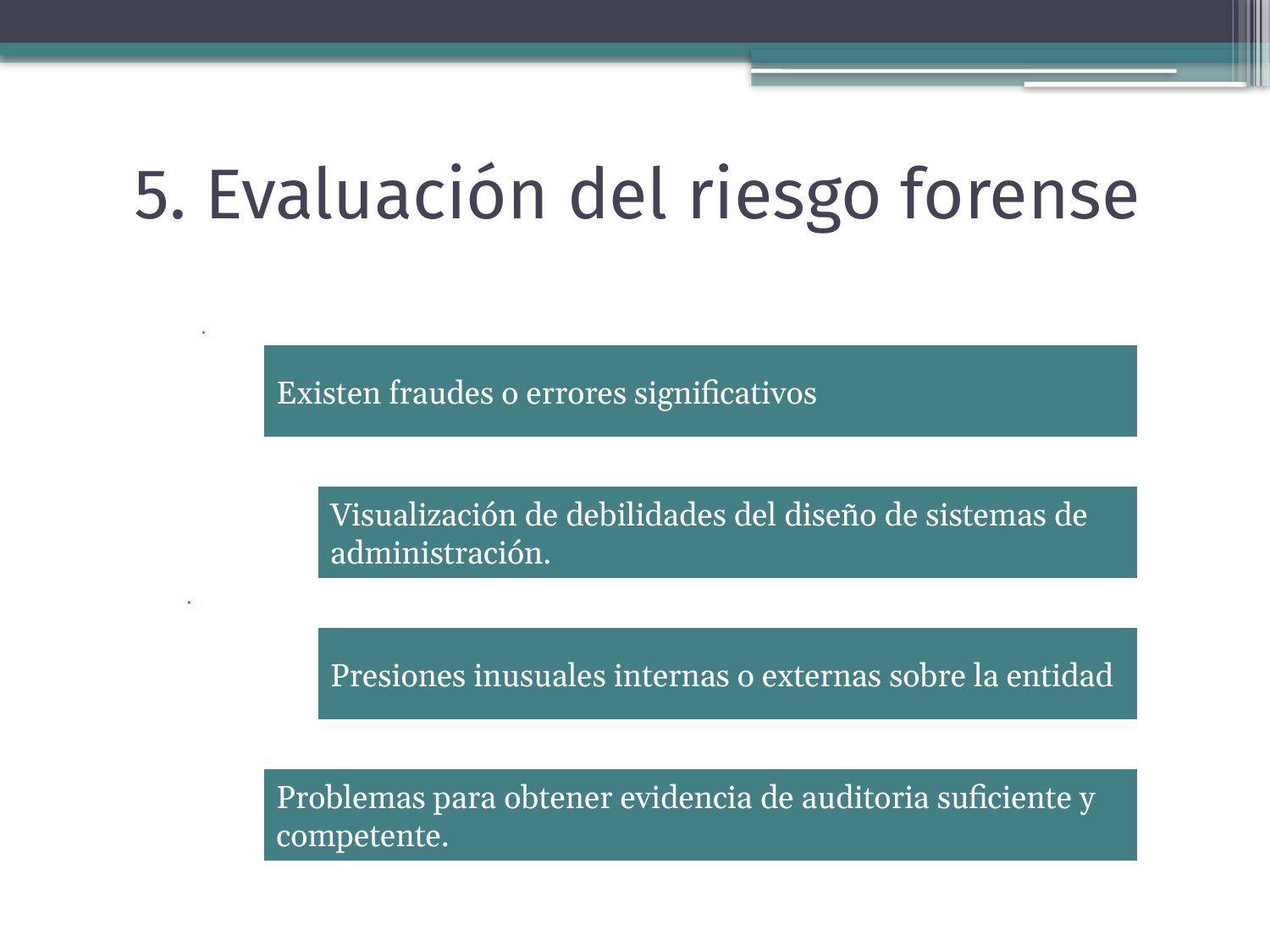

# 5. Evaluación del riesgo forense
Existen fraudes o errores significativos
Visualización de debilidades del diseño de sistemas de administración.
Presiones inusuales internas o externas sobre la entidad
Problemas para obtener evidencia de auditoria suficiente y competente.